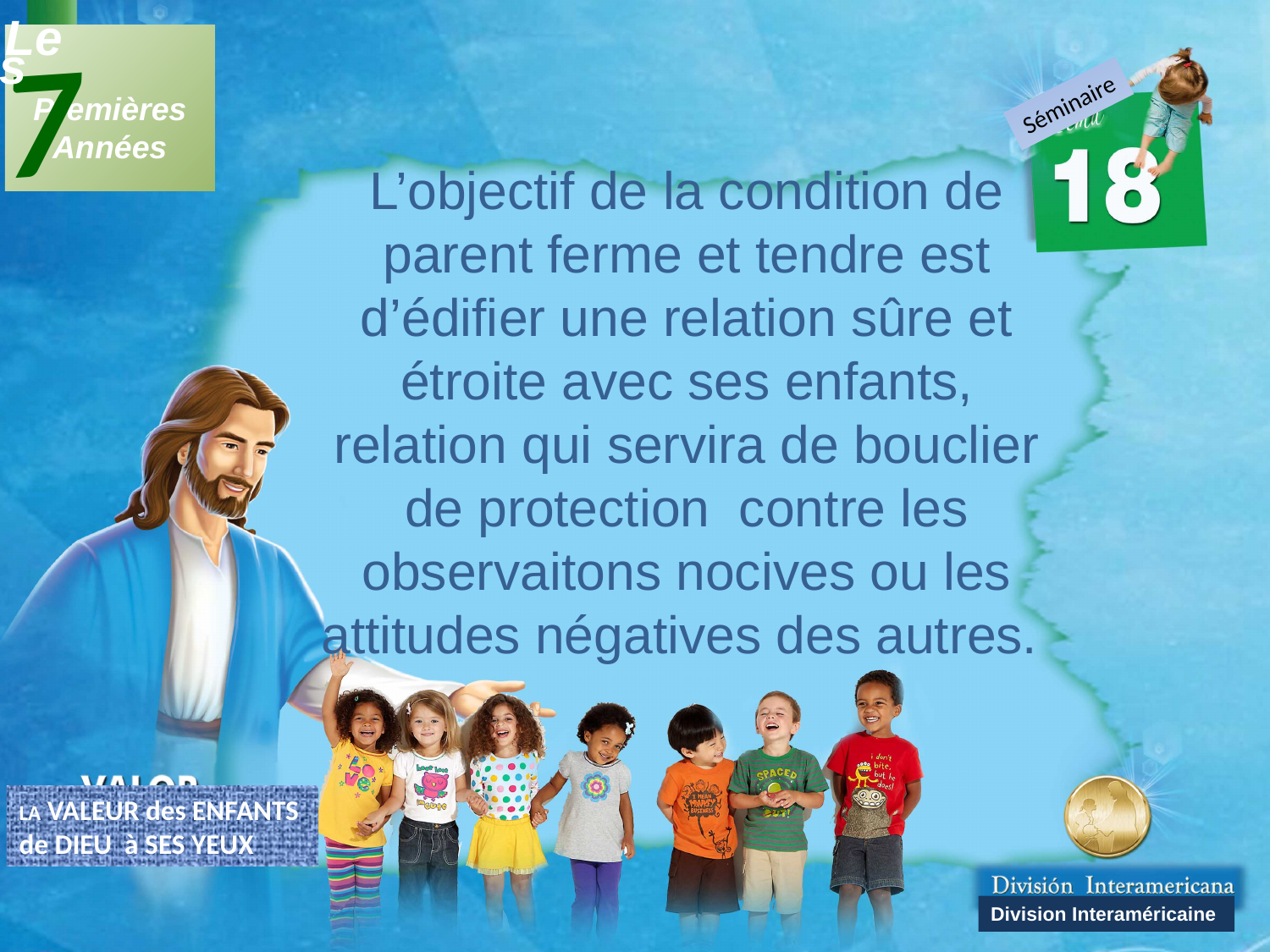

7
Les
         Premières
Années
Séminaire
L’objectif de la condition de parent ferme et tendre est d’édifier une relation sûre et étroite avec ses enfants, relation qui servira de bouclier de protection  contre les observaitons nocives ou les attitudes négatives des autres.
LA VALEUR des ENFANTS
de DIEU  à SES YEUX
Division Interaméricaine